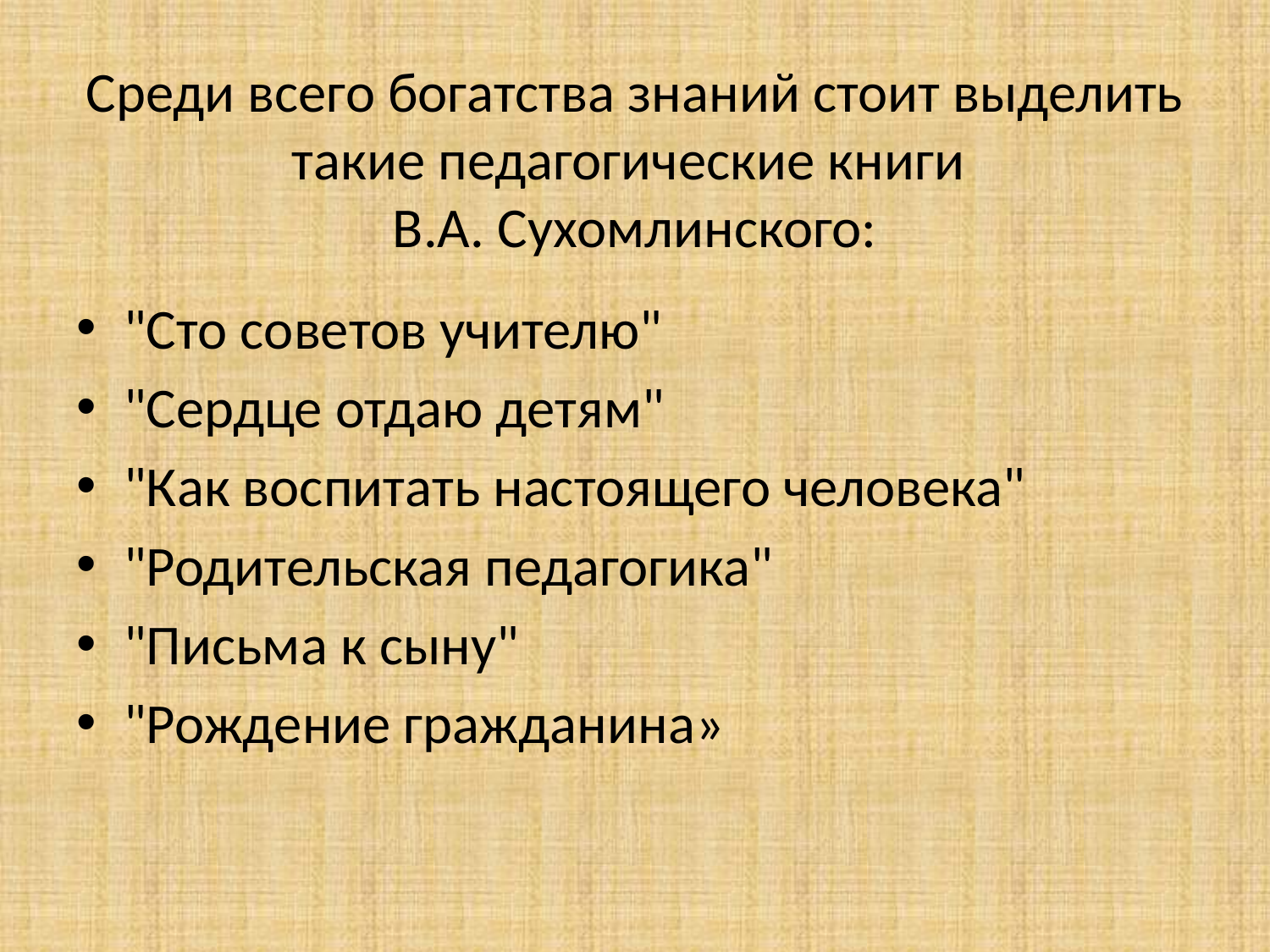

# Среди всего богатства знаний стоит выделить такие педагогические книги В.А. Сухомлинского:
"Сто советов учителю"
"Сердце отдаю детям"
"Как воспитать настоящего человека"
"Родительская педагогика"
"Письма к сыну"
"Рождение гражданина»